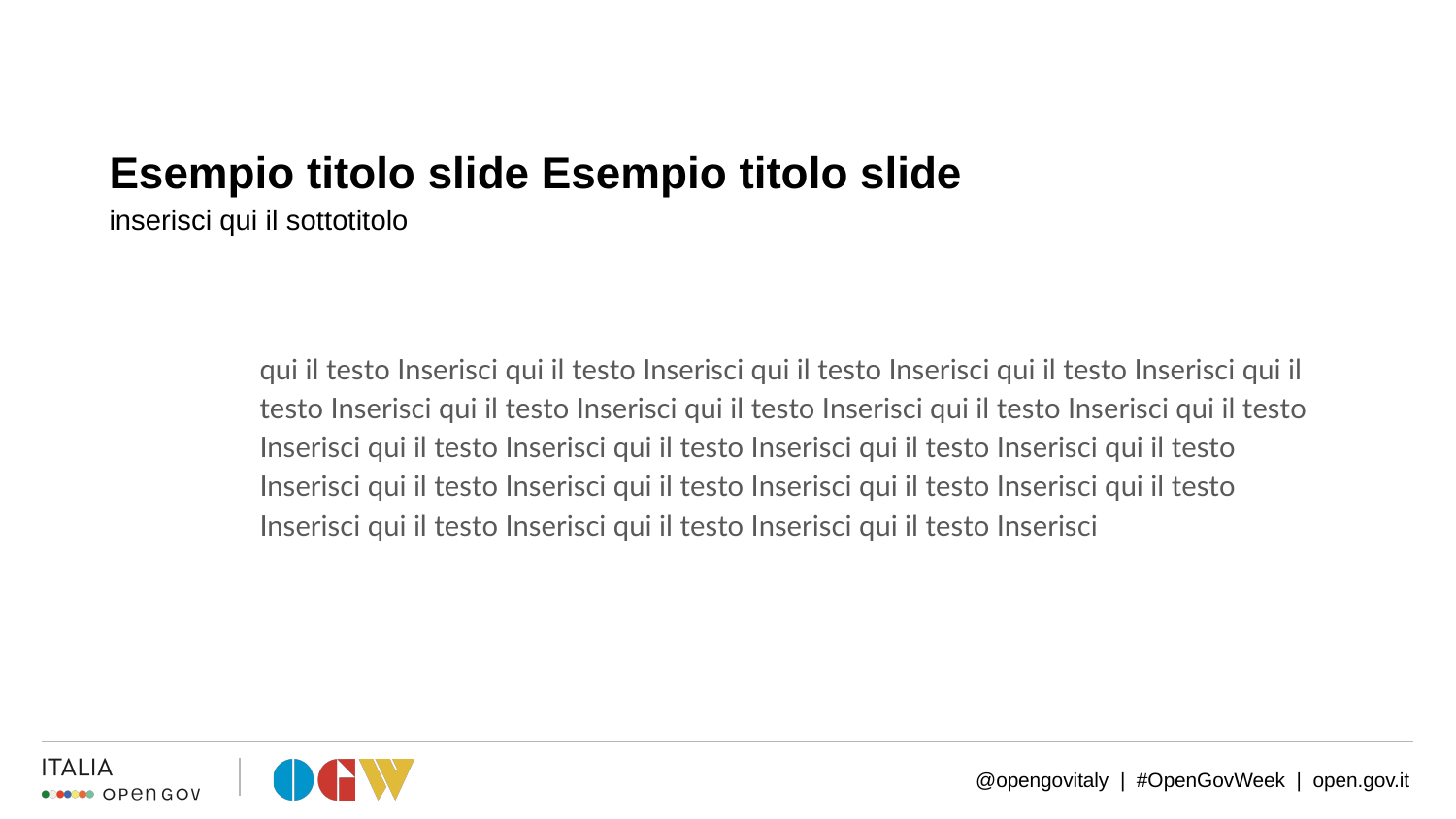

Esempio titolo slide Esempio titolo slide
inserisci qui il sottotitolo
qui il testo Inserisci qui il testo Inserisci qui il testo Inserisci qui il testo Inserisci qui il testo Inserisci qui il testo Inserisci qui il testo Inserisci qui il testo Inserisci qui il testo Inserisci qui il testo Inserisci qui il testo Inserisci qui il testo Inserisci qui il testo Inserisci qui il testo Inserisci qui il testo Inserisci qui il testo Inserisci qui il testo Inserisci qui il testo Inserisci qui il testo Inserisci qui il testo Inserisci